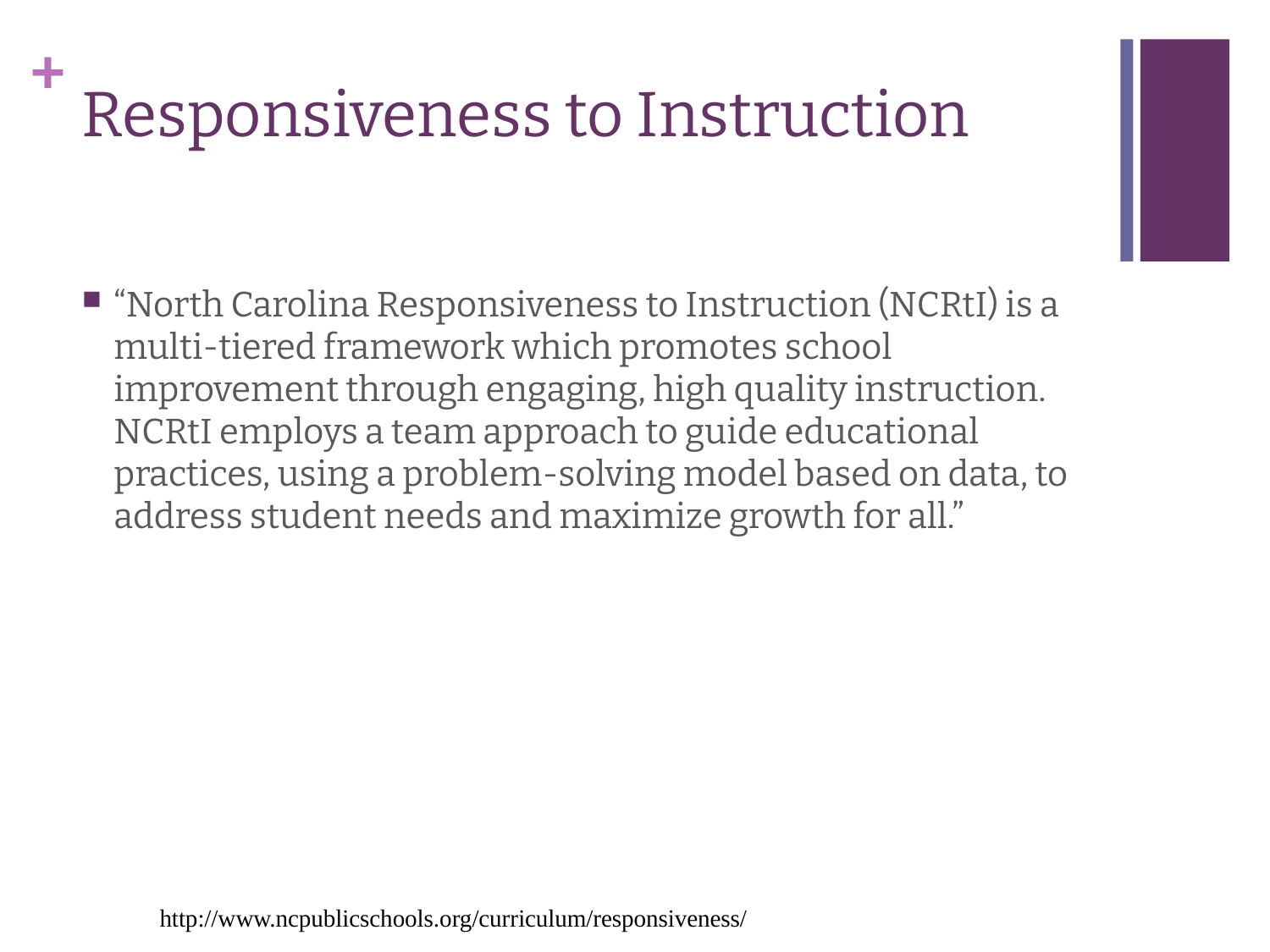

# Responsiveness to Instruction
“North Carolina Responsiveness to Instruction (NCRtI) is a multi-tiered framework which promotes school improvement through engaging, high quality instruction. NCRtI employs a team approach to guide educational practices, using a problem-solving model based on data, to address student needs and maximize growth for all.”
http://www.ncpublicschools.org/curriculum/responsiveness/